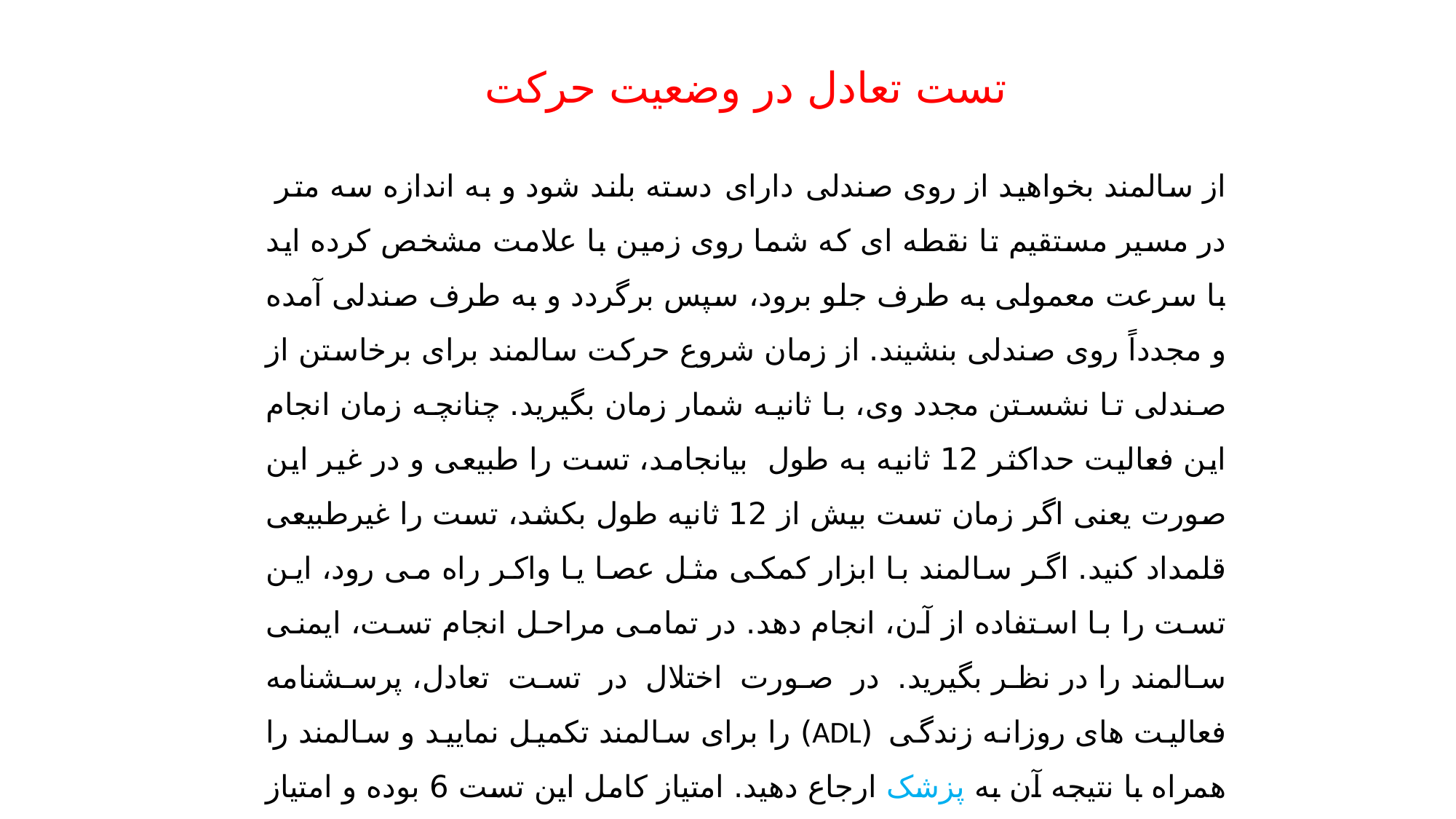

# تست تعادل در وضعیت حرکت
از سالمند بخواهید از روی صندلی دارای دسته بلند شود و به اندازه سه متر  در مسیر مستقیم تا نقطه ای که شما روی زمین با علامت مشخص کرده اید با سرعت معمولی به طرف جلو برود، سپس برگردد و به طرف صندلی آمده و مجدداً روی صندلی بنشیند. از زمان شروع حرکت سالمند برای برخاستن از صندلی تا نشستن مجدد وی، با ثانیه شمار زمان بگیرید. چنانچه زمان انجام این فعالیت حداکثر 12 ثانیه به طول  بیانجامد، تست را طبیعی و در غیر این صورت یعنی اگر زمان تست بیش از 12 ثانیه طول بکشد، تست را غیرطبیعی قلمداد کنید. اگر سالمند با ابزار کمکی مثل عصا یا واکر راه می رود، این تست را با استفاده از آن، انجام دهد. در تمامی مراحل انجام تست، ایمنی سالمند را در نظر بگیرید. در صورت اختلال در تست تعادل، پرسشنامه فعالیت های روزانه زندگی (ADL) را برای سالمند تکمیل نمایید و سالمند را همراه با نتیجه آن به پزشک ارجاع دهید. امتیاز کامل این تست 6 بوده و امتیاز کمتر از 6 یک عامل خطر محسوب می شود.